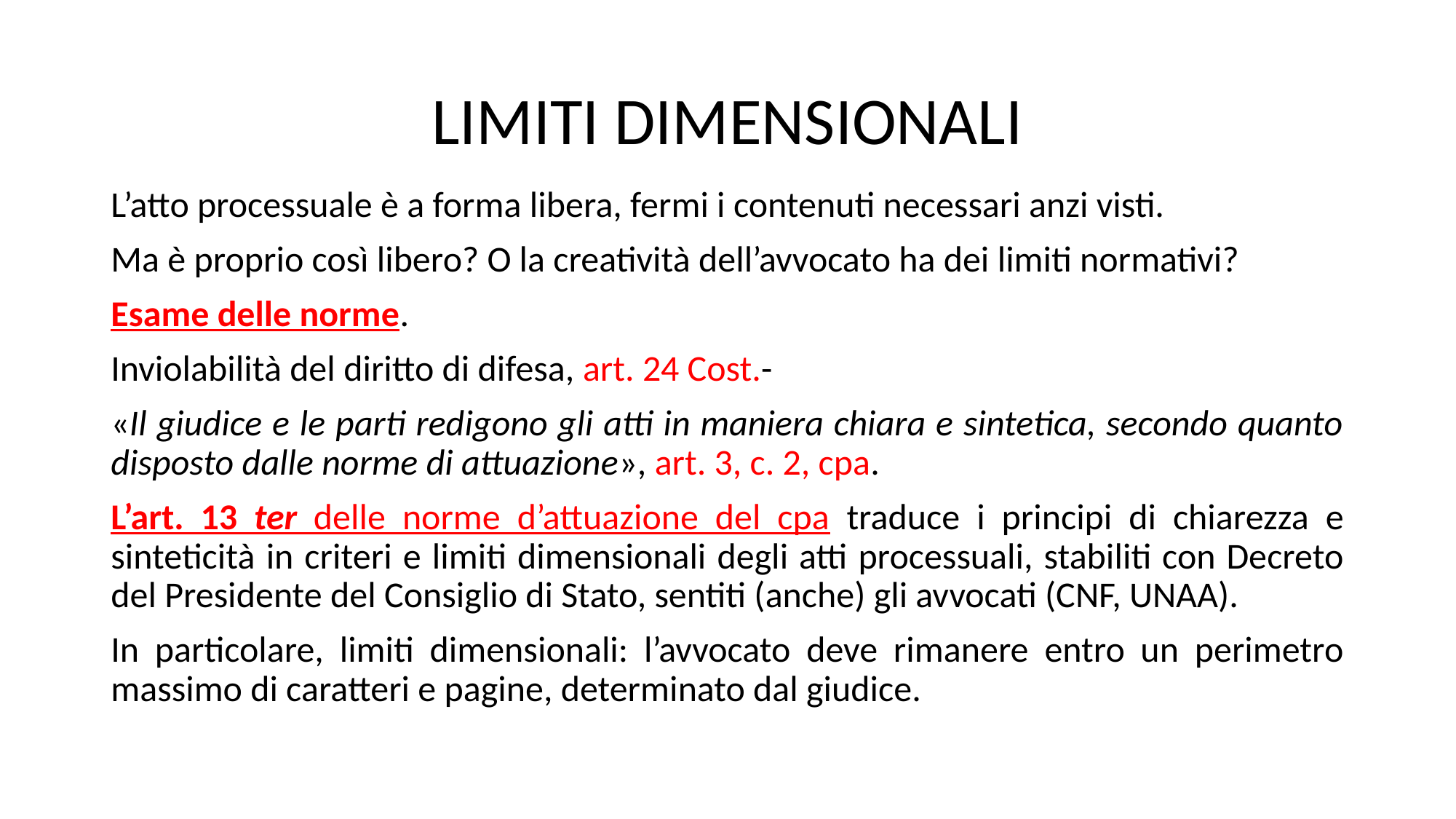

# LIMITI DIMENSIONALI
L’atto processuale è a forma libera, fermi i contenuti necessari anzi visti.
Ma è proprio così libero? O la creatività dell’avvocato ha dei limiti normativi?
Esame delle norme.
Inviolabilità del diritto di difesa, art. 24 Cost.-
«Il giudice e le parti redigono gli atti in maniera chiara e sintetica, secondo quanto disposto dalle norme di attuazione», art. 3, c. 2, cpa.
L’art. 13 ter delle norme d’attuazione del cpa traduce i principi di chiarezza e sinteticità in criteri e limiti dimensionali degli atti processuali, stabiliti con Decreto del Presidente del Consiglio di Stato, sentiti (anche) gli avvocati (CNF, UNAA).
In particolare, limiti dimensionali: l’avvocato deve rimanere entro un perimetro massimo di caratteri e pagine, determinato dal giudice.